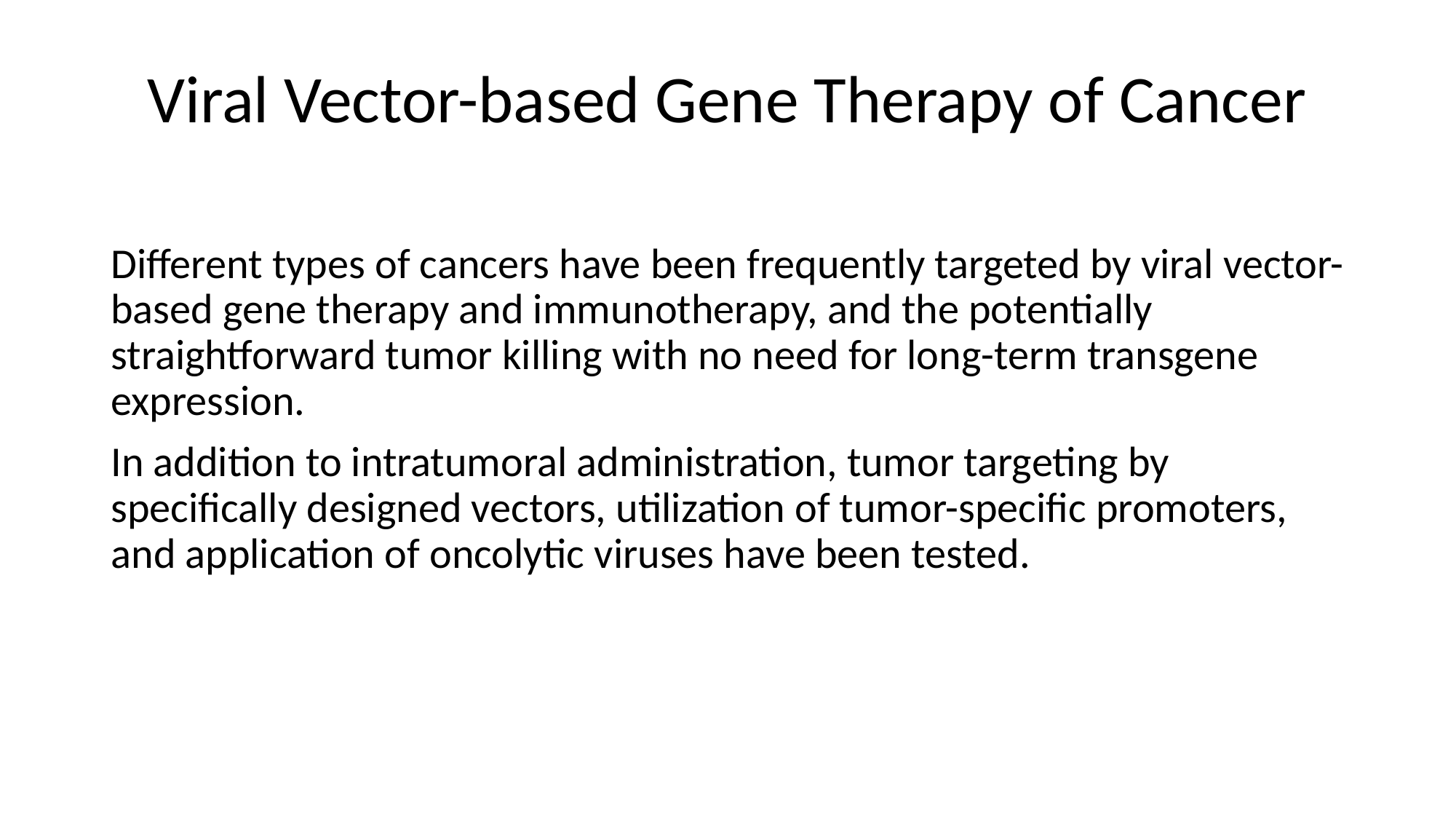

# Viral Vector-based Gene Therapy of Cancer

Different types of cancers have been frequently targeted by viral vector-based gene therapy and immunotherapy, and the potentially straightforward tumor killing with no need for long-term transgene expression.
In addition to intratumoral administration, tumor targeting by specifically designed vectors, utilization of tumor-specific promoters, and application of oncolytic viruses have been tested.